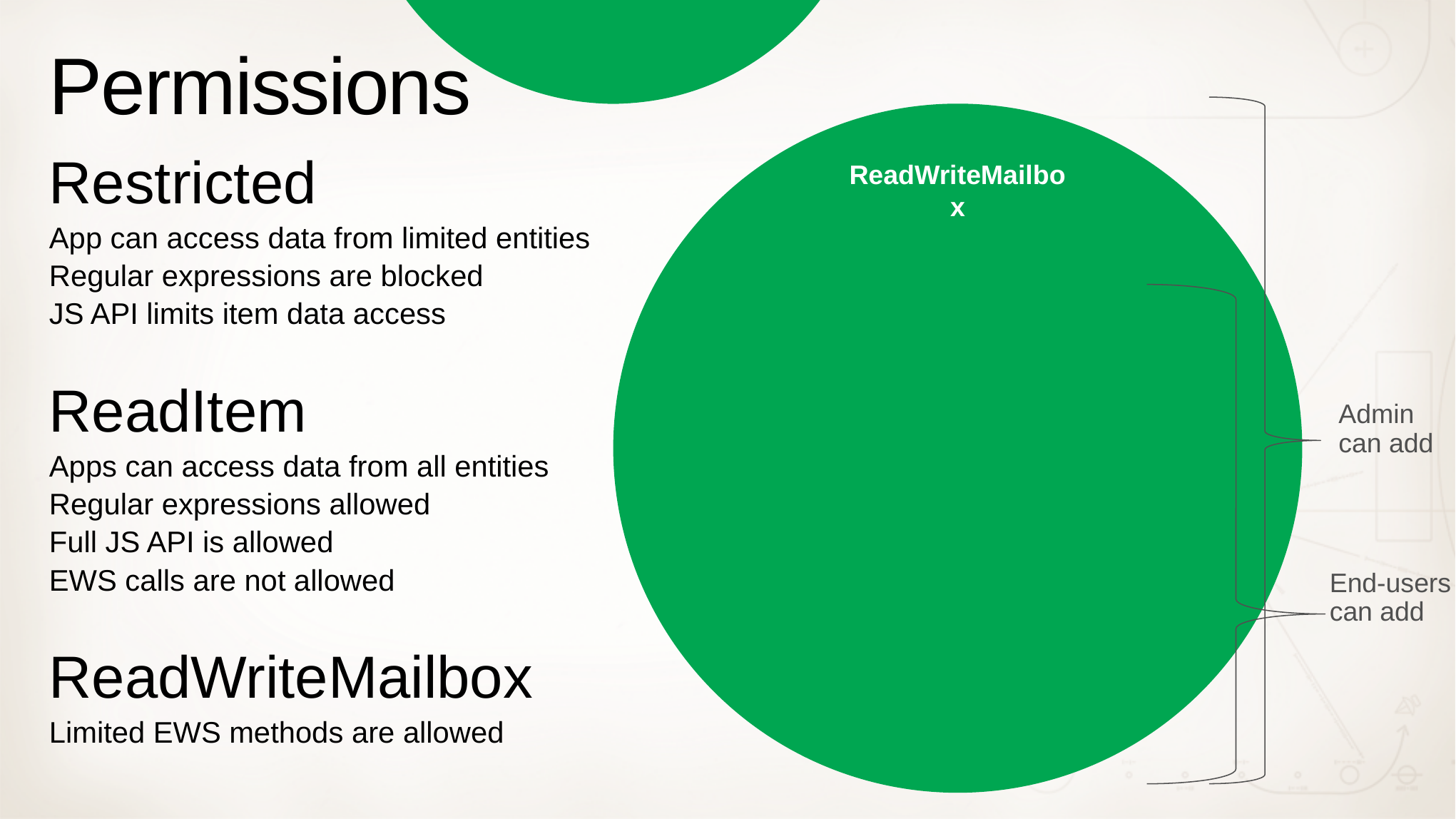

# Permissions

ReadWriteMailbox
ReadItem
Restricted
Restricted
App can access data from limited entities
Regular expressions are blocked
JS API limits item data access

ReadItem
Apps can access data from all entities
Regular expressions allowed
Full JS API is allowed
EWS calls are not allowed

ReadWriteMailbox
Limited EWS methods are allowed

Admin
can add
End-users
can add